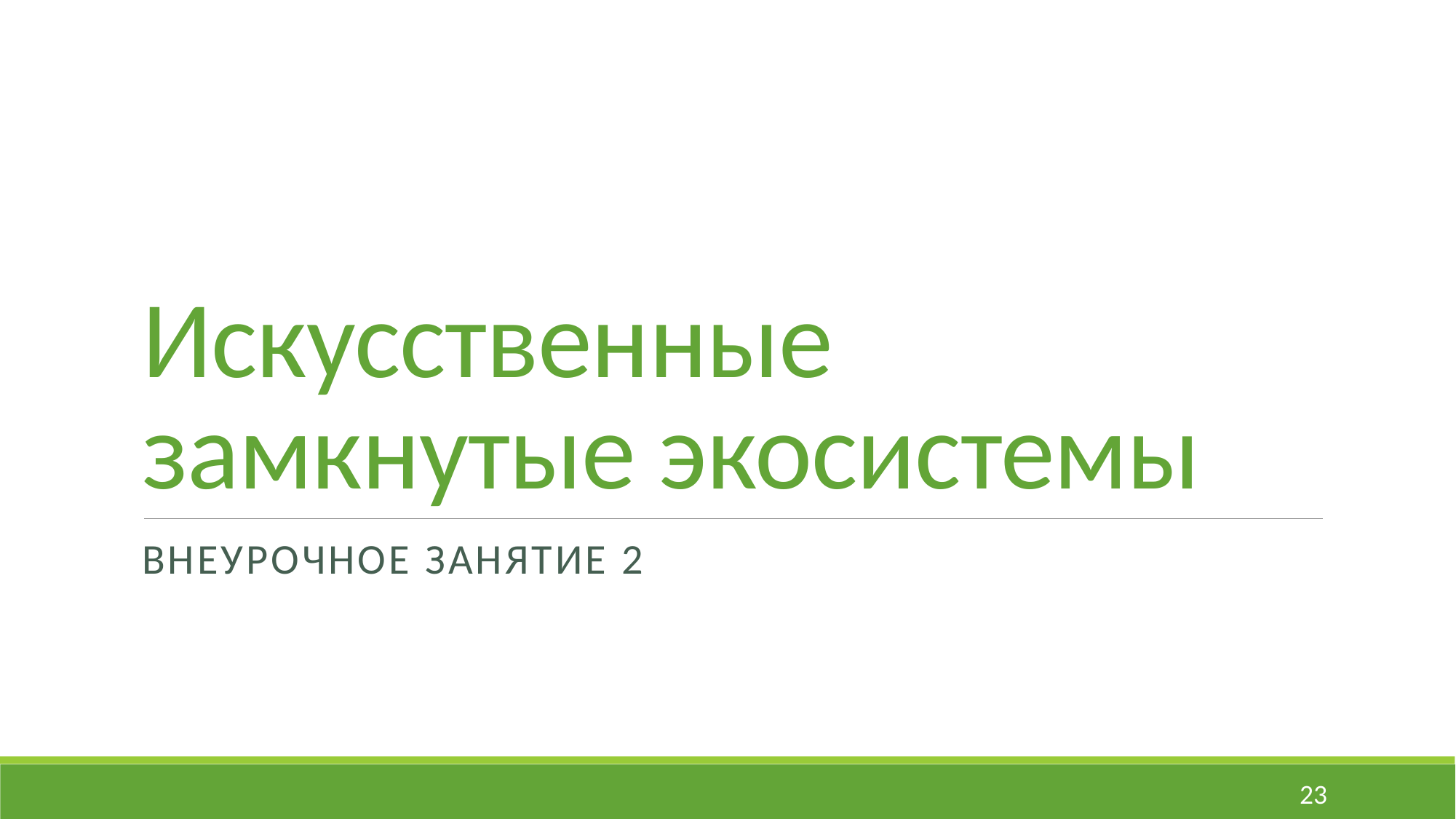

# Искусственные замкнутые экосистемы

Внеурочное занятие 2

23